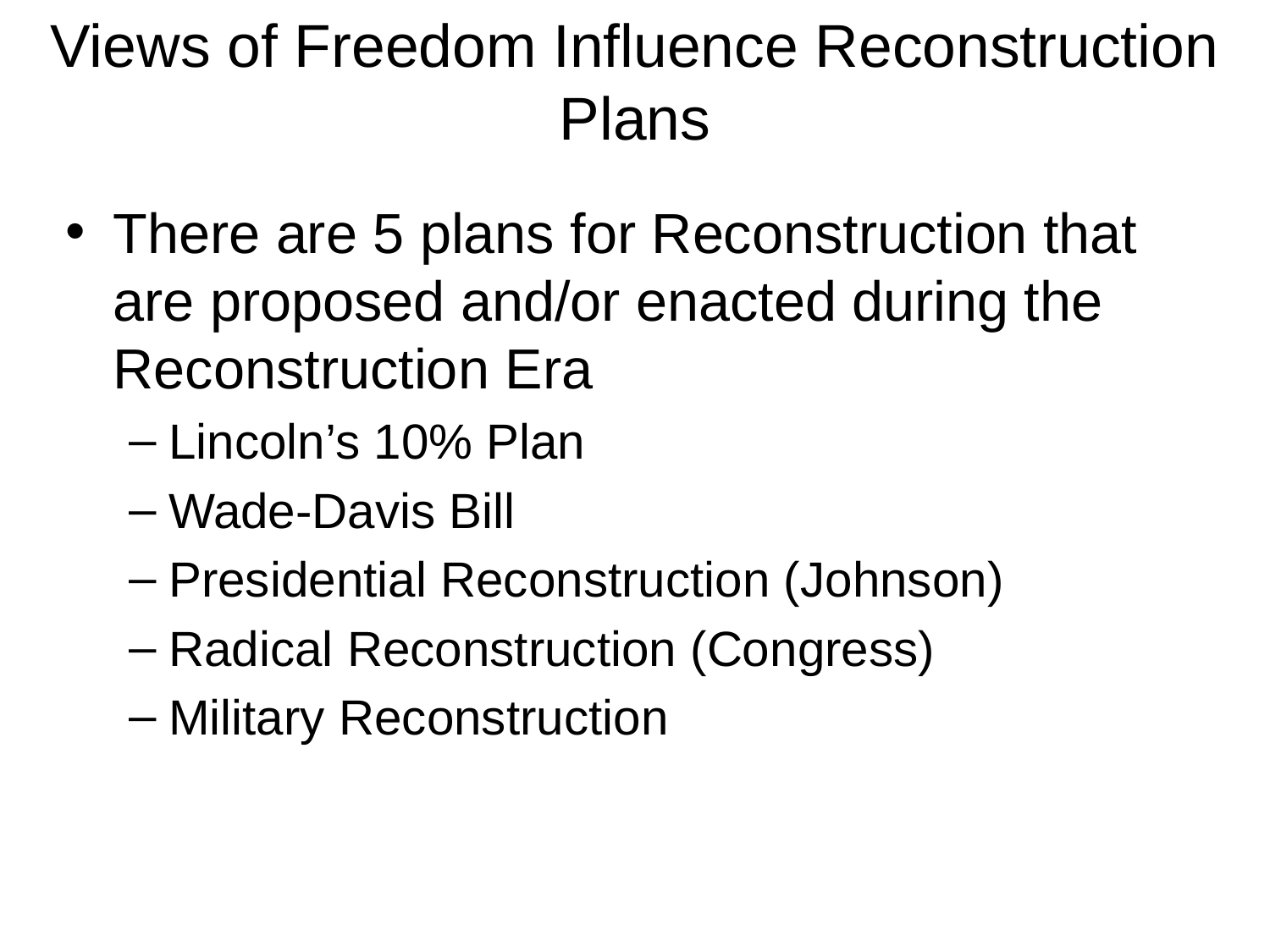

# Views of Freedom Influence Reconstruction Plans
There are 5 plans for Reconstruction that are proposed and/or enacted during the Reconstruction Era
Lincoln’s 10% Plan
Wade-Davis Bill
Presidential Reconstruction (Johnson)
Radical Reconstruction (Congress)
Military Reconstruction